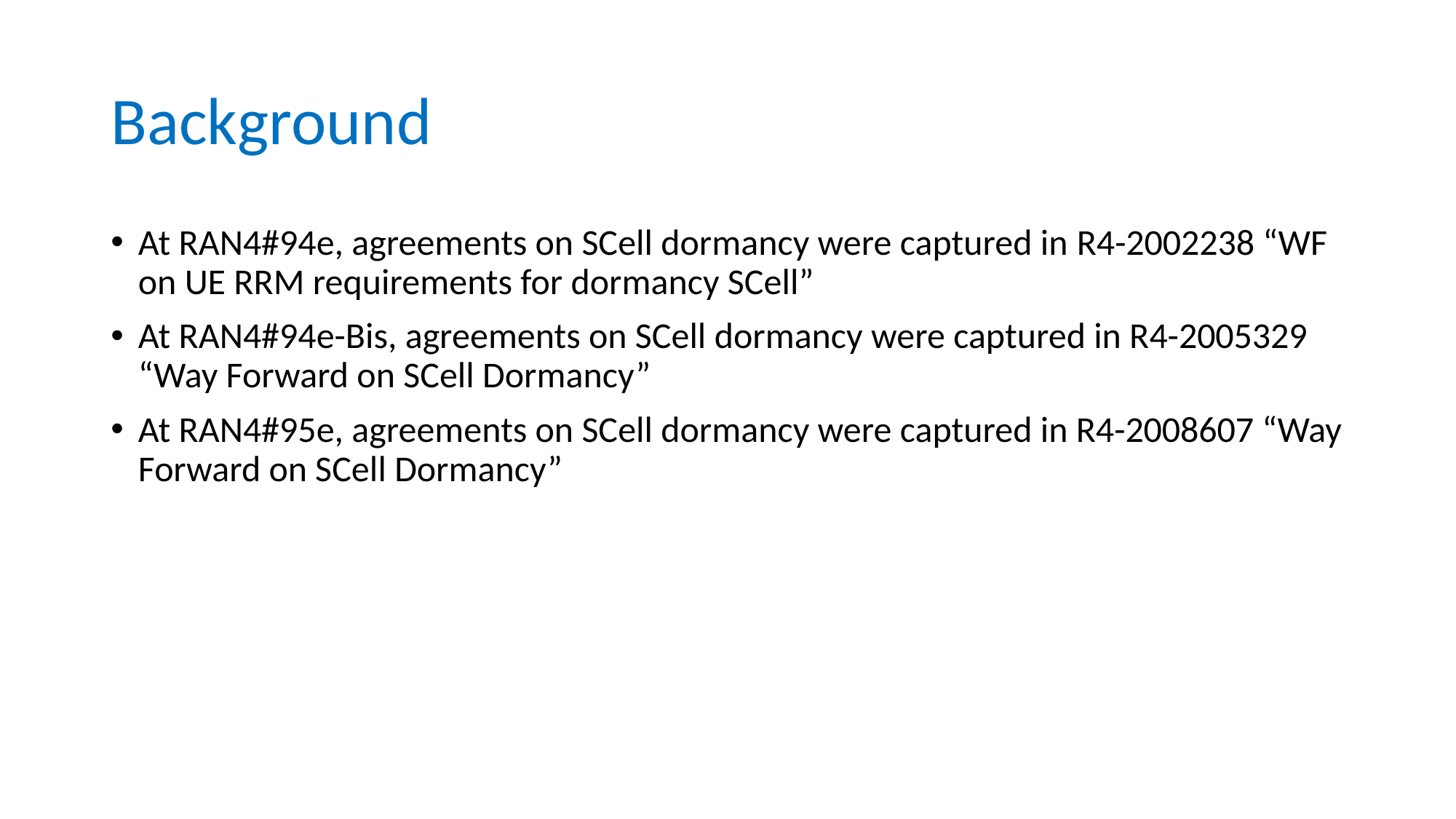

# Background
At RAN4#94e, agreements on SCell dormancy were captured in R4-2002238 “WF on UE RRM requirements for dormancy SCell”
At RAN4#94e-Bis, agreements on SCell dormancy were captured in R4-2005329 “Way Forward on SCell Dormancy”
At RAN4#95e, agreements on SCell dormancy were captured in R4-2008607 “Way Forward on SCell Dormancy”